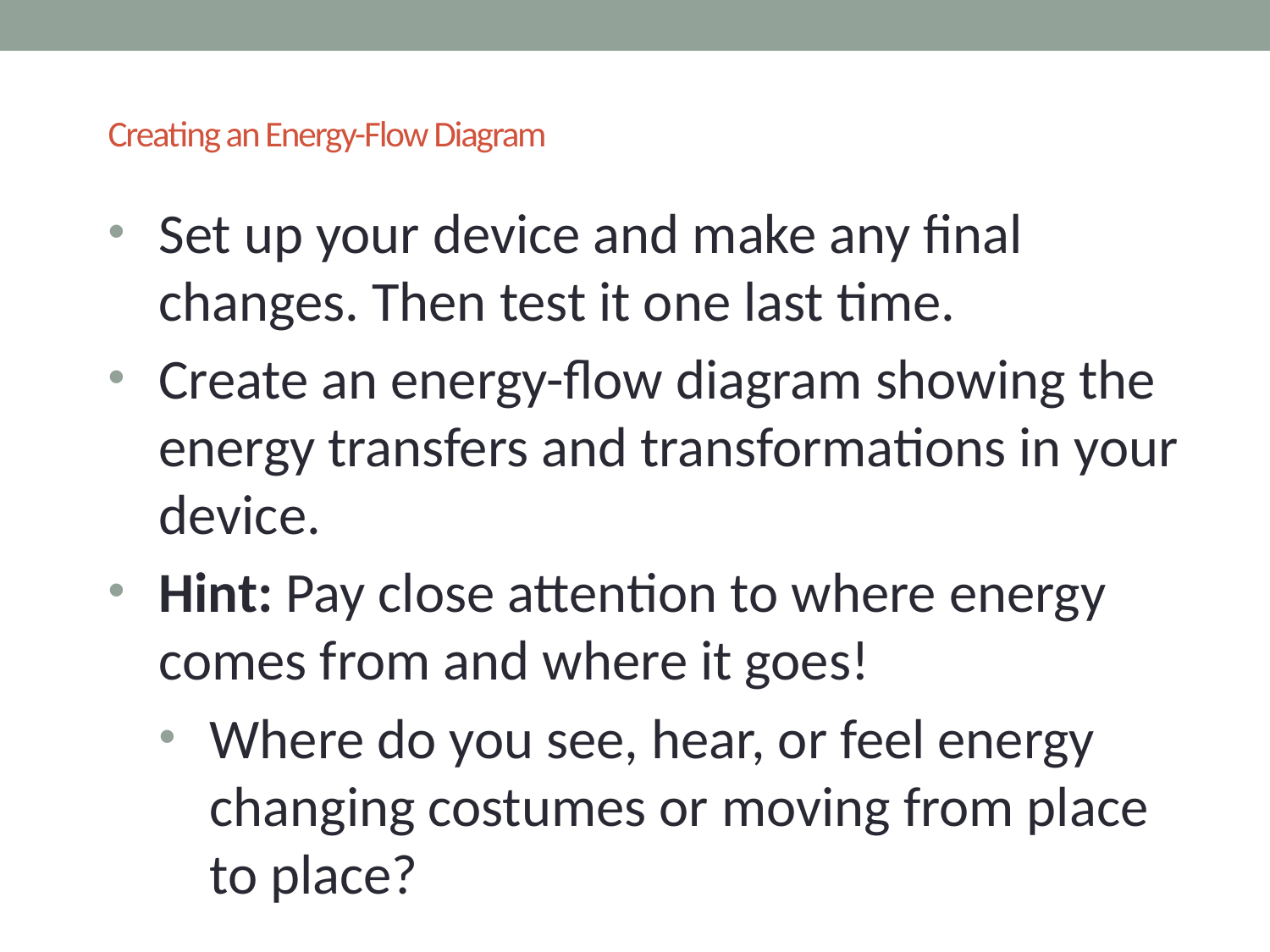

# Creating an Energy-Flow Diagram
Set up your device and make any final changes. Then test it one last time.
Create an energy-flow diagram showing the energy transfers and transformations in your device.
Hint: Pay close attention to where energy comes from and where it goes!
Where do you see, hear, or feel energy changing costumes or moving from place
to place?